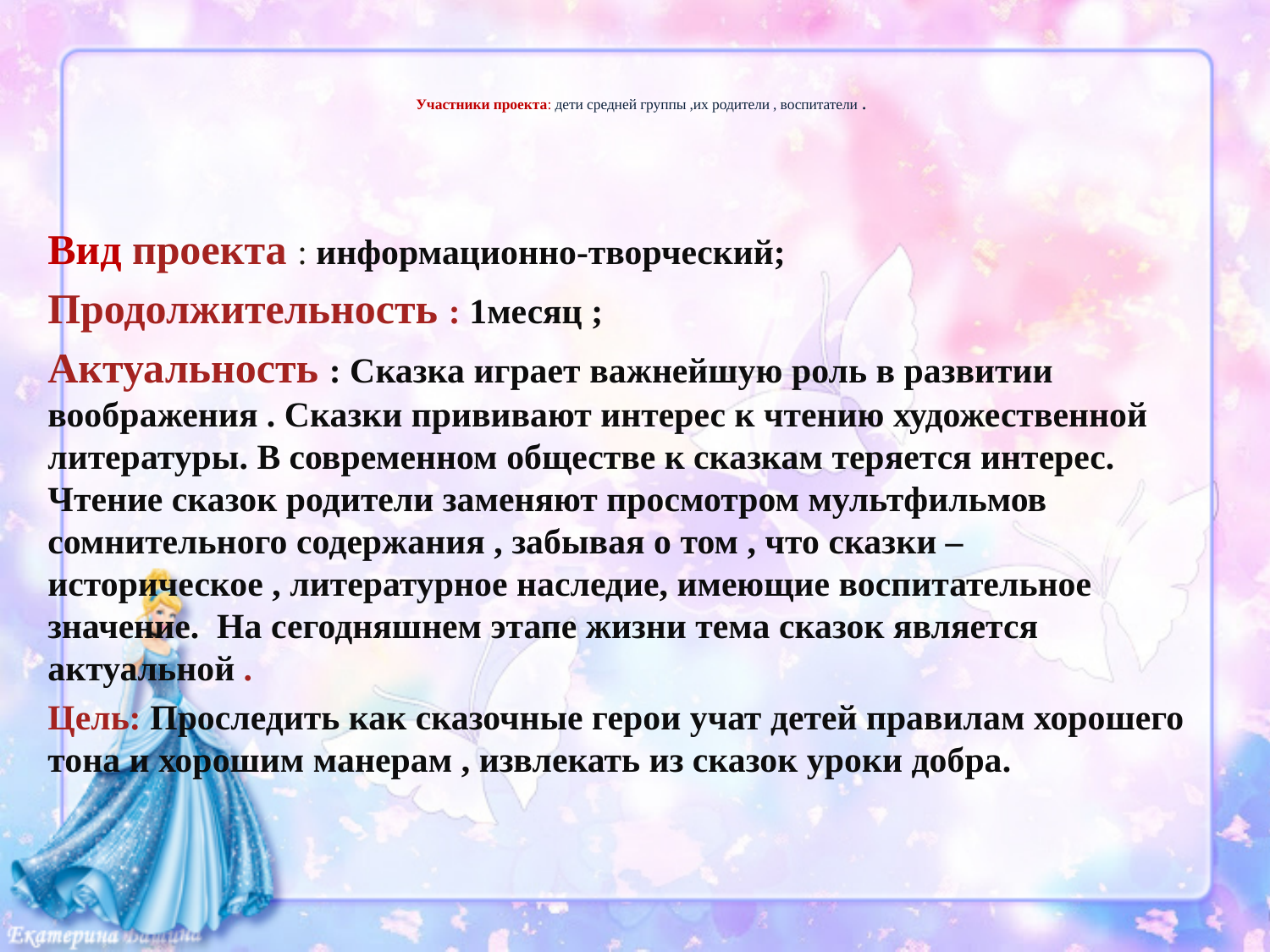

# Участники проекта: дети средней группы ,их родители , воспитатели .
Вид проекта : информационно-творческий;
Продолжительность : 1месяц ;
Актуальность : Сказка играет важнейшую роль в развитии воображения . Сказки прививают интерес к чтению художественной литературы. В современном обществе к сказкам теряется интерес. Чтение сказок родители заменяют просмотром мультфильмов сомнительного содержания , забывая о том , что сказки – историческое , литературное наследие, имеющие воспитательное значение.  На сегодняшнем этапе жизни тема сказок является  актуальной .
Цель: Проследить как сказочные герои учат детей правилам хорошего тона и хорошим манерам , извлекать из сказок уроки добра.